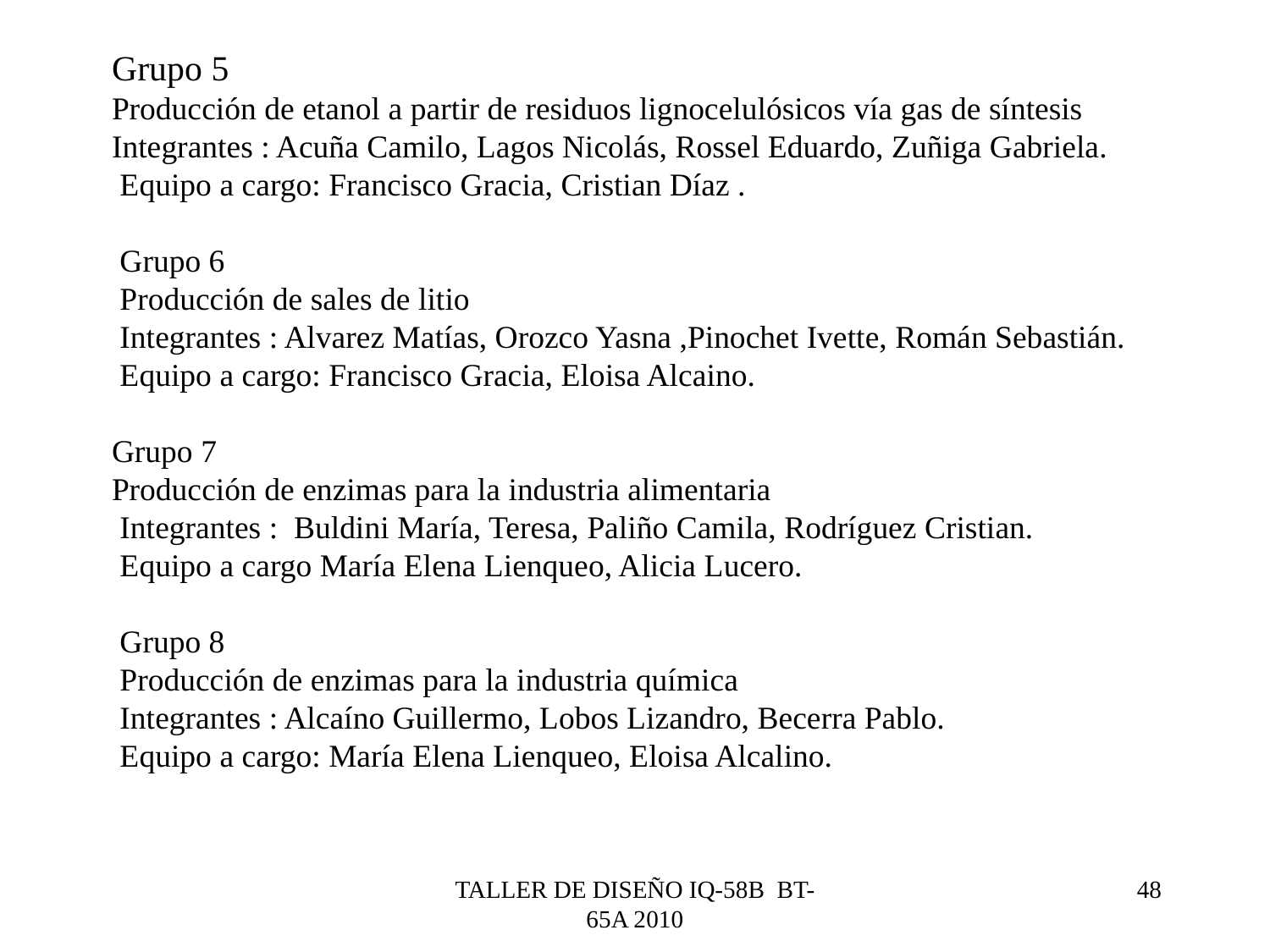

# Grupo 5 Producción de etanol a partir de residuos lignocelulósicos vía gas de síntesis Integrantes : Acuña Camilo, Lagos Nicolás, Rossel Eduardo, Zuñiga Gabriela. Equipo a cargo: Francisco Gracia, Cristian Díaz . Grupo 6 Producción de sales de litio Integrantes : Alvarez Matías, Orozco Yasna ,Pinochet Ivette, Román Sebastián. Equipo a cargo: Francisco Gracia, Eloisa Alcaino. Grupo 7 Producción de enzimas para la industria alimentaria Integrantes :  Buldini María, Teresa, Paliño Camila, Rodríguez Cristian. Equipo a cargo María Elena Lienqueo, Alicia Lucero. Grupo 8 Producción de enzimas para la industria química Integrantes : Alcaíno Guillermo, Lobos Lizandro, Becerra Pablo. Equipo a cargo: María Elena Lienqueo, Eloisa Alcalino.
TALLER DE DISEÑO IQ-58B  BT-65A 2010
48